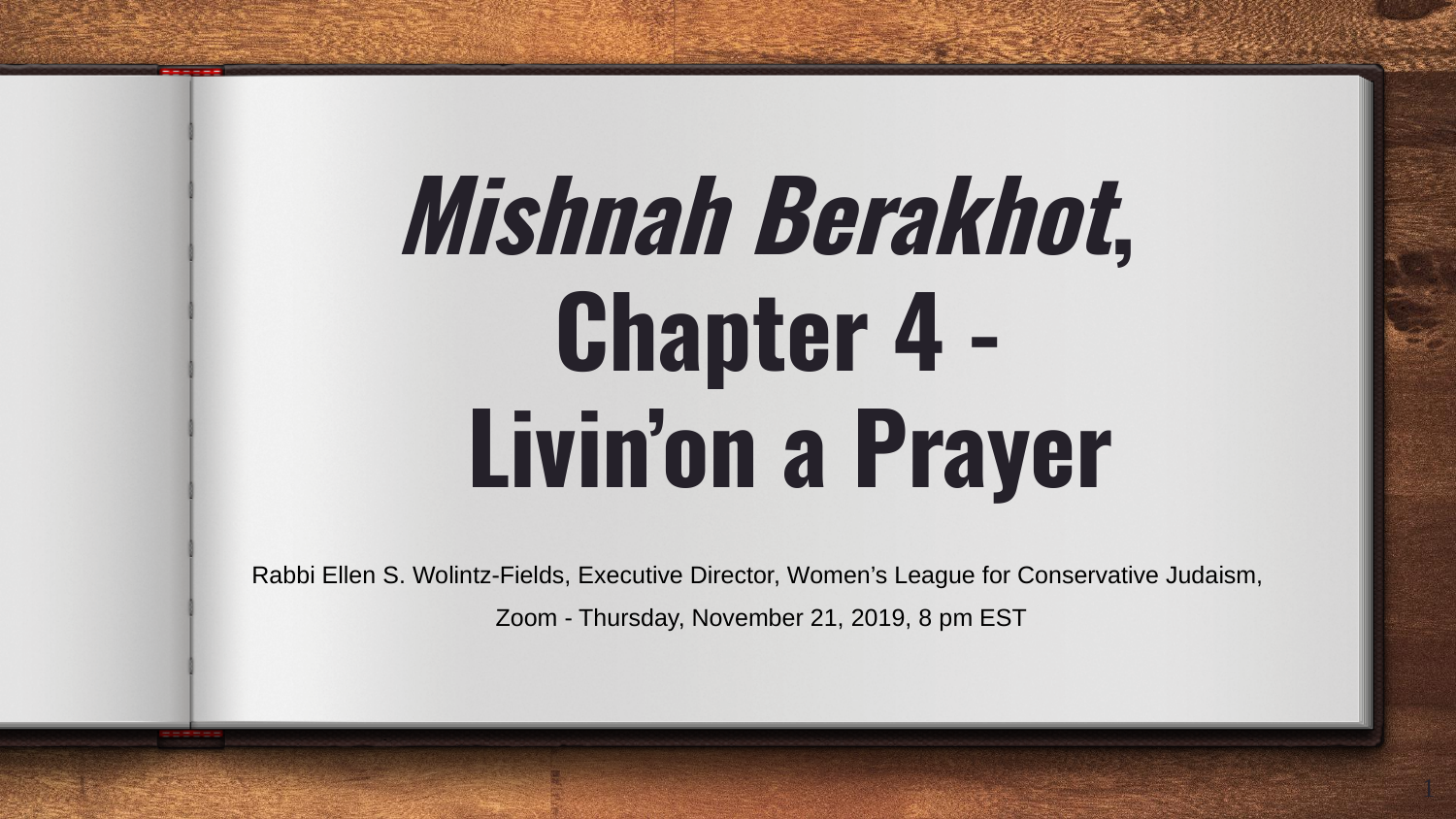

# Mishnah Berakhot,
Chapter 4 -
 Livin’on a Prayer

Rabbi Ellen S. Wolintz-Fields, Executive Director, Women’s League for Conservative Judaism,
Zoom - Thursday, November 21, 2019, 8 pm EST

1